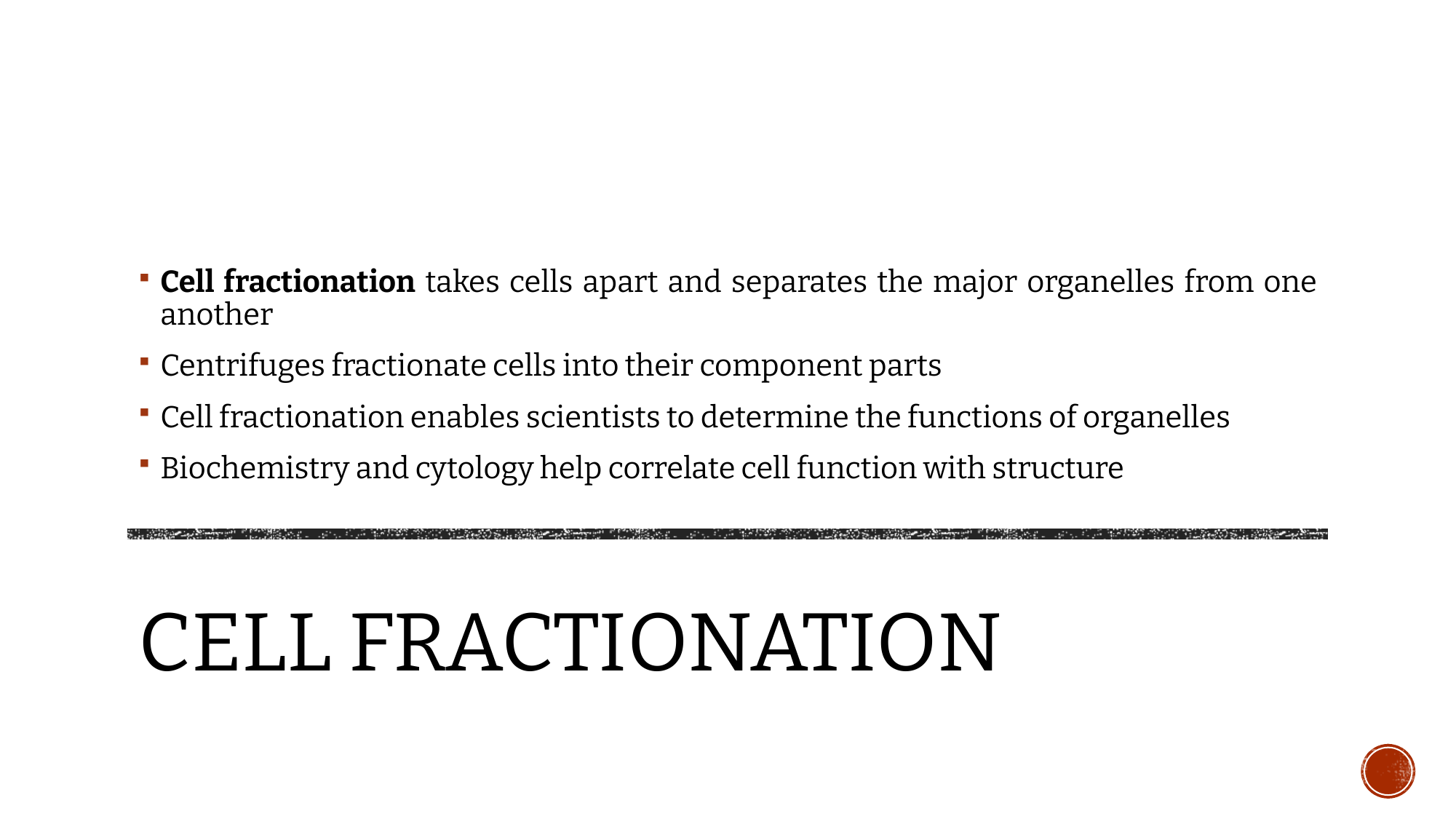

Cell fractionation takes cells apart and separates the major organelles from one another
Centrifuges fractionate cells into their component parts
Cell fractionation enables scientists to determine the functions of organelles
Biochemistry and cytology help correlate cell function with structure

# Cell Fractionation